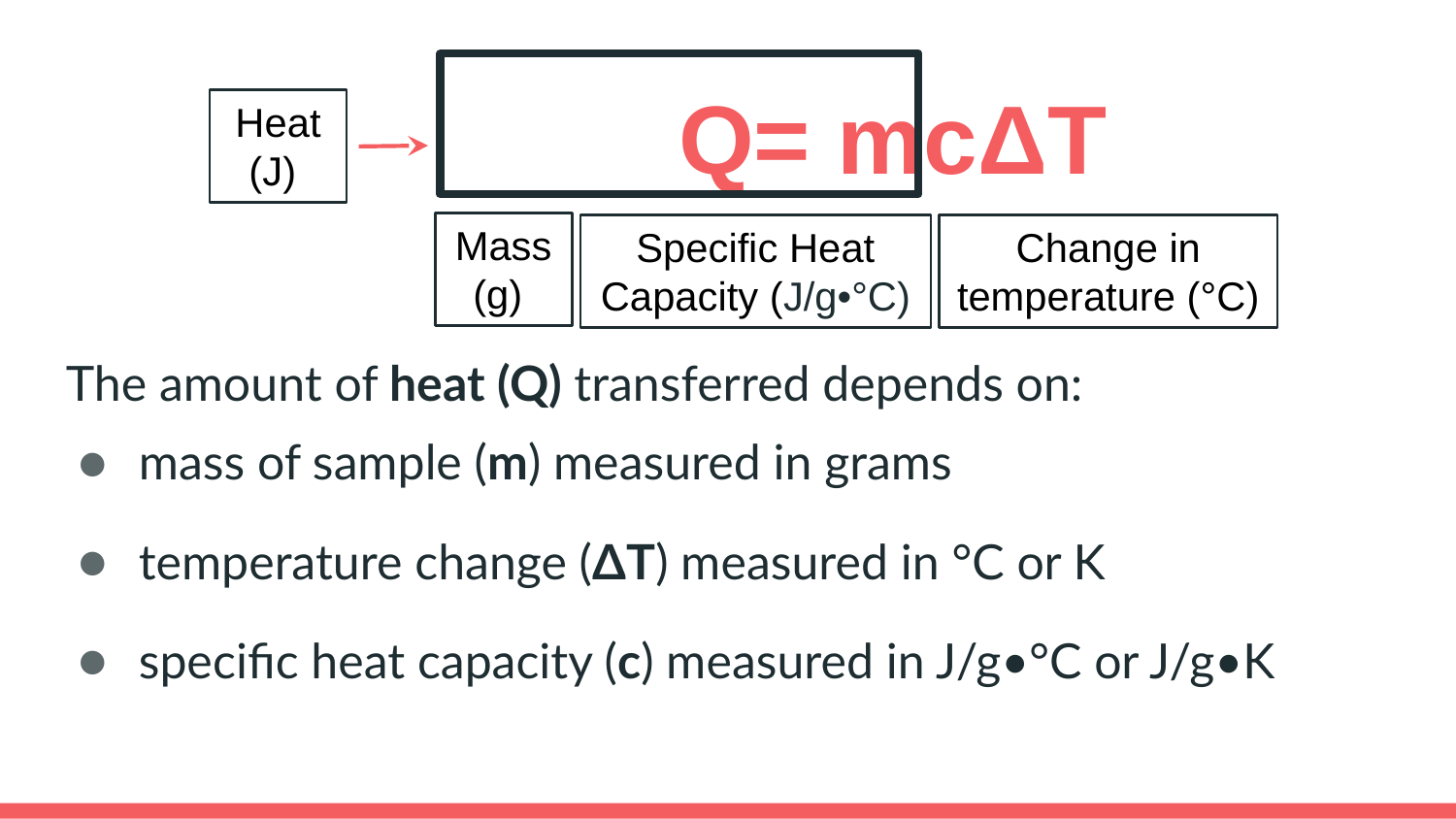

# Q= mcΔT
Heat (J)
Mass (g)
Specific Heat Capacity (J/g•°C)
Change in temperature (°C)
The amount of heat (Q) transferred depends on:
mass of sample (m) measured in grams
temperature change (ΔT) measured in °C or K
specific heat capacity (c) measured in J/g•°C or J/g•K